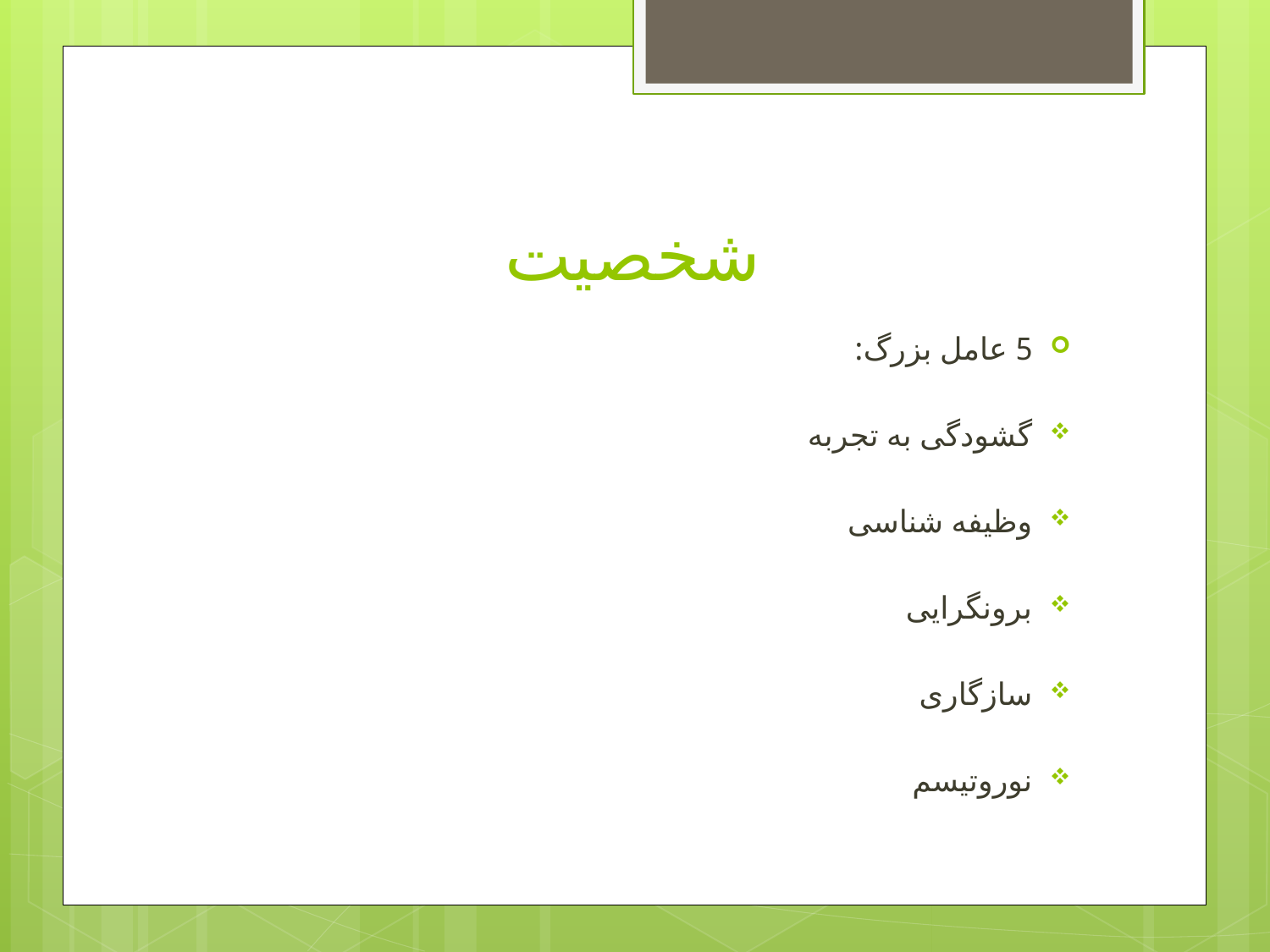

# شخصیت
5 عامل بزرگ:

گشودگی به تجربه

وظیفه شناسی

برونگرایی

سازگاری

نوروتیسم